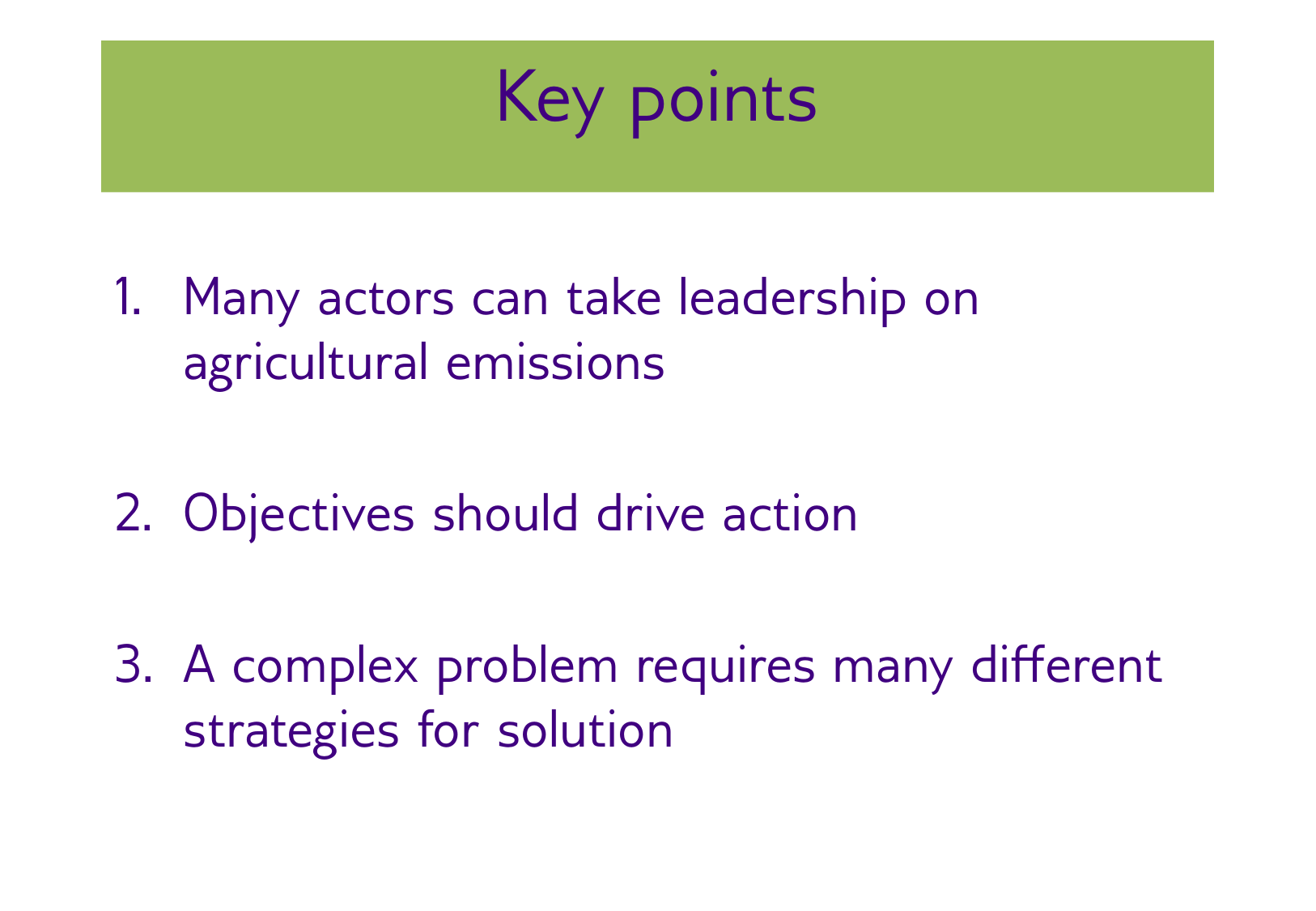

# Key points
Many actors can take leadership on agricultural emissions

Objectives should drive action

A complex problem requires many different strategies for solution